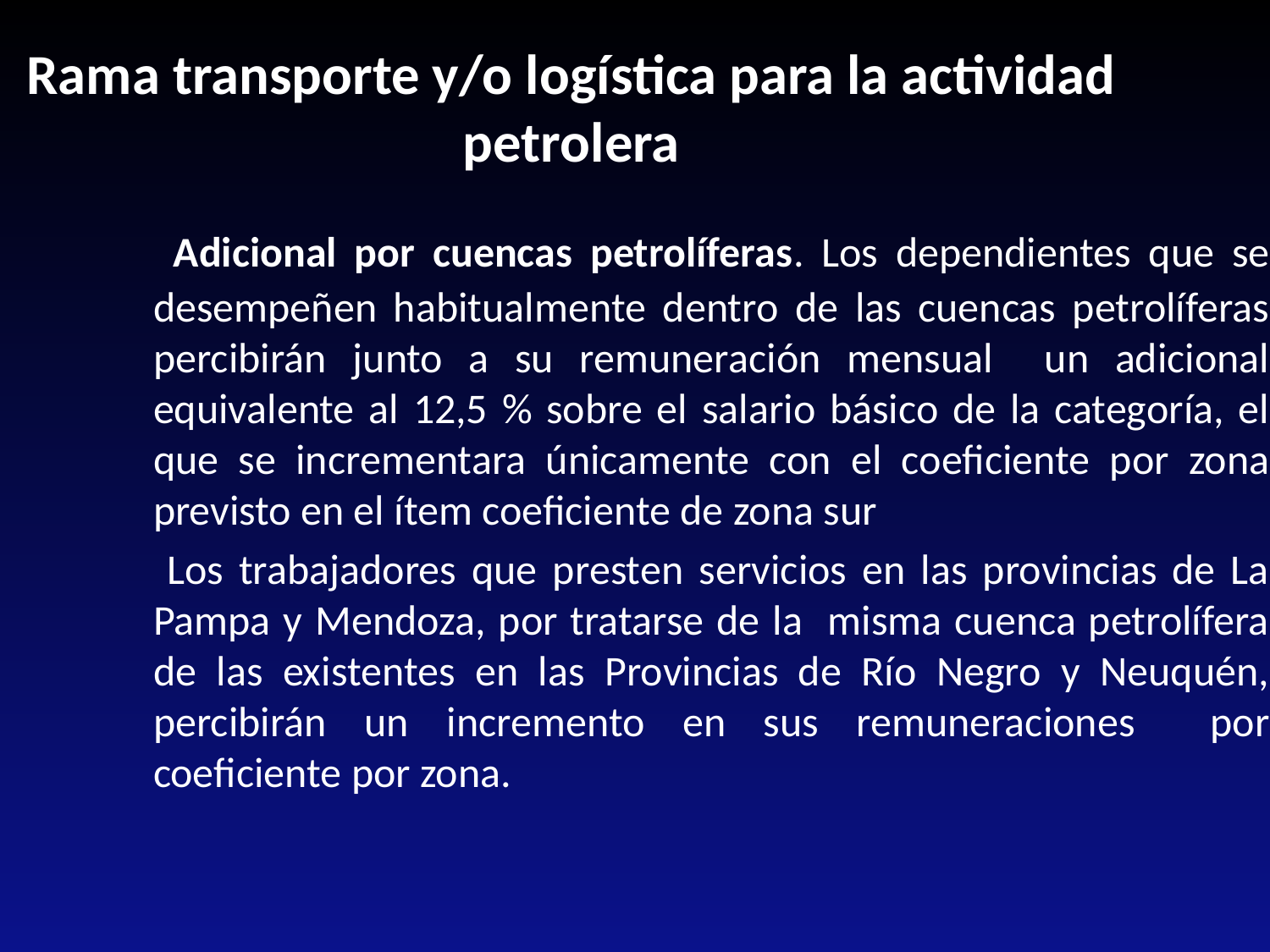

Rama transporte y/o logística para la actividad petrolera
   Adicional por cuencas petrolíferas. Los dependientes que se desempeñen habitualmente dentro de las cuencas petrolíferas percibirán junto a su remuneración mensual  un adicional equivalente al 12,5 % sobre el salario básico de la categoría, el que se incrementara únicamente con el coeficiente por zona previsto en el ítem coeficiente de zona sur
    Los trabajadores que presten servicios en las provincias de La Pampa y Mendoza, por tratarse de la  misma cuenca petrolífera de las existentes en las Provincias de Río Negro y Neuquén, percibirán un incremento en sus remuneraciones  por coeficiente por zona.